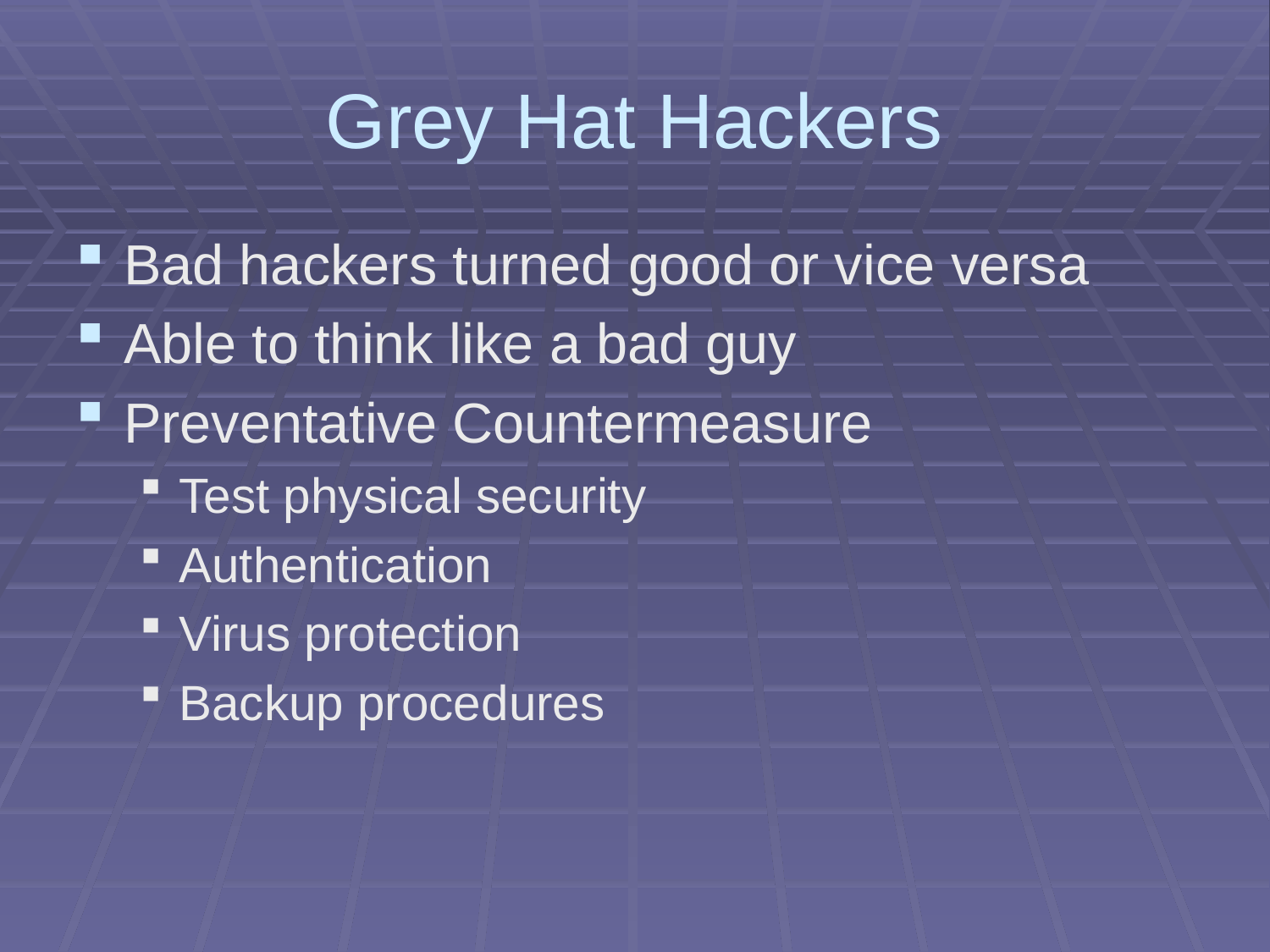

# Grey Hat Hackers
Bad hackers turned good or vice versa
Able to think like a bad guy
Preventative Countermeasure
Test physical security
Authentication
Virus protection
Backup procedures